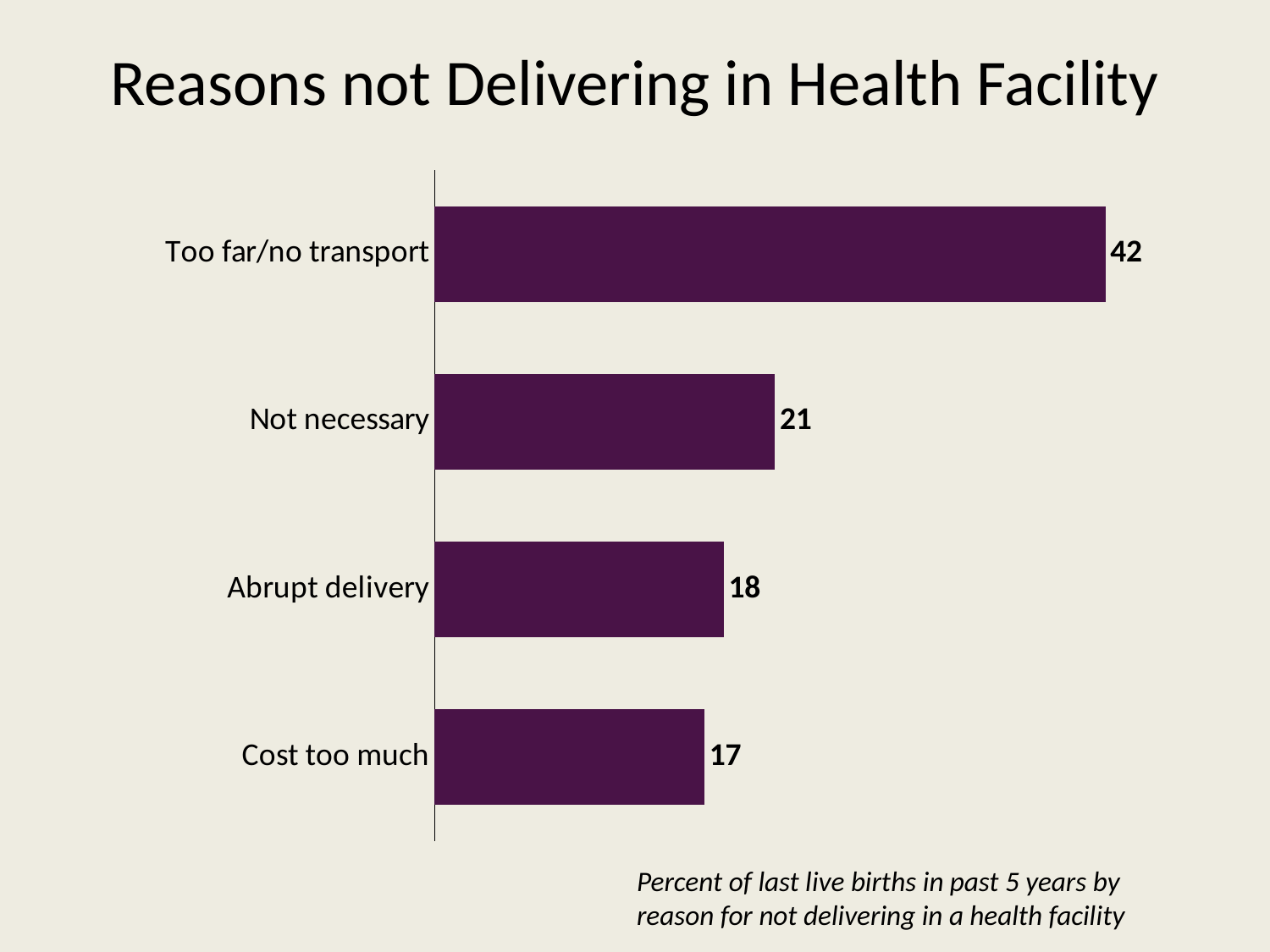

# Reasons not Delivering in Health Facility

### Chart

| Category |  |
|---|---|
| Cost too much | 16.9 |
| Abrupt delivery | 18.1 |
| Not necessary | 21.3 |
| Too far/no transport | 42.0 |
Percent of last live births in past 5 years by reason for not delivering in a health facility